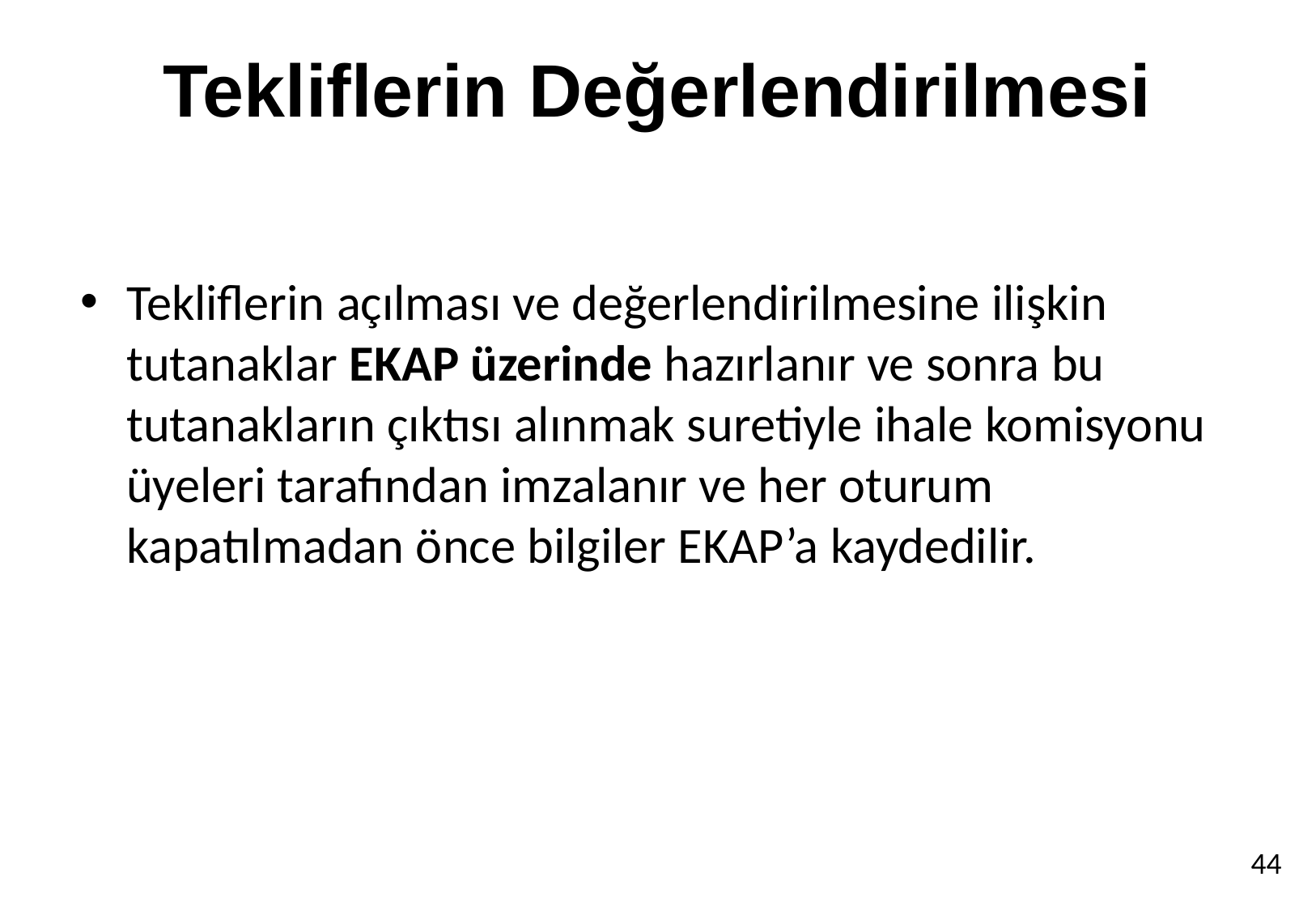

# Tekliflerin Değerlendirilmesi
Tekliflerin açılması ve değerlendirilmesine ilişkin tutanaklar EKAP üzerinde hazırlanır ve sonra bu tutanakların çıktısı alınmak suretiyle ihale komisyonu üyeleri tarafından imzalanır ve her oturum kapatılmadan önce bilgiler EKAP’a kaydedilir.
44